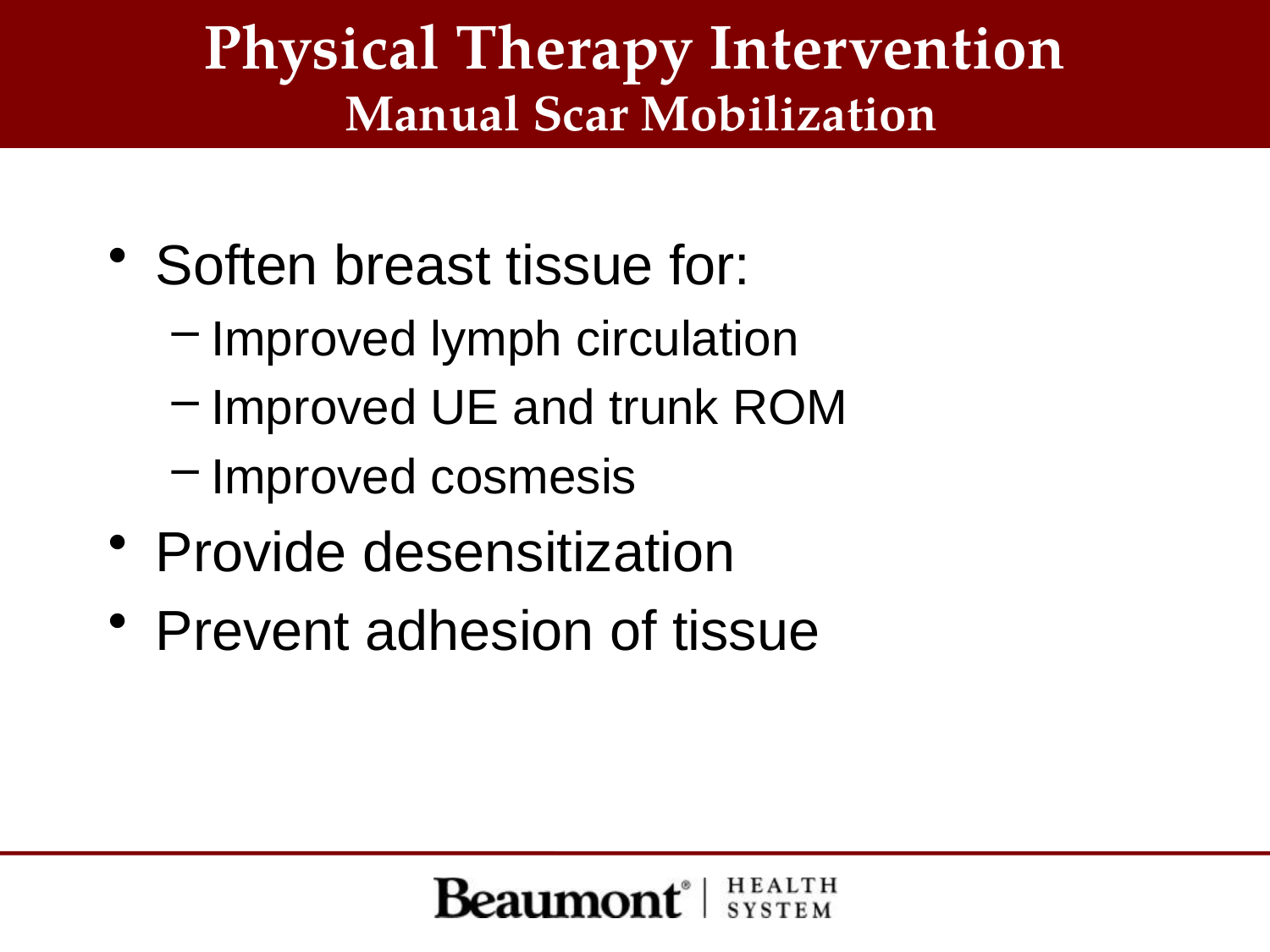

# Physical Therapy Intervention Manual Scar Mobilization
Soften breast tissue for:
Improved lymph circulation
Improved UE and trunk ROM
Improved cosmesis
Provide desensitization
Prevent adhesion of tissue